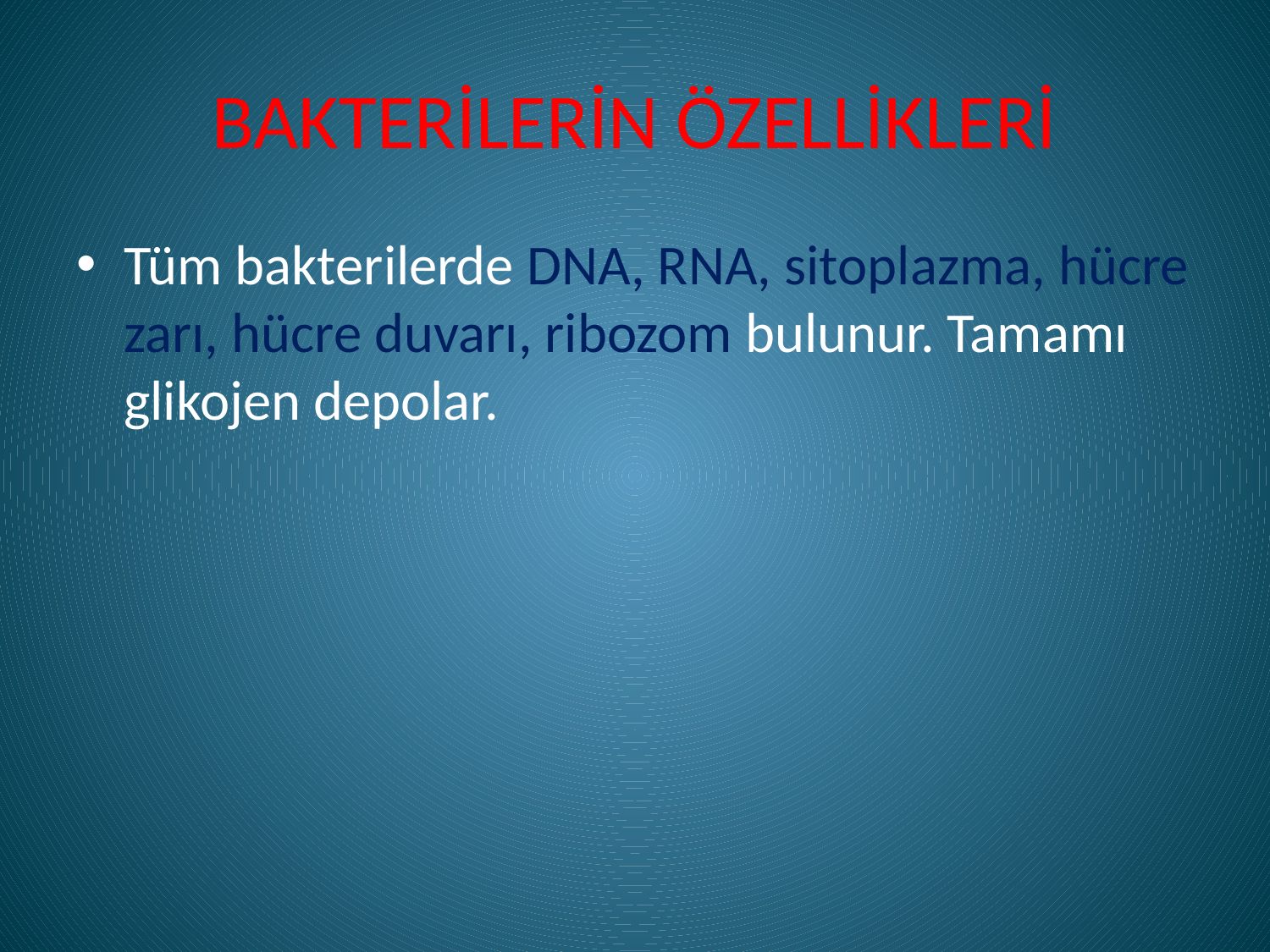

# BAKTERİLERİN ÖZELLİKLERİ
Tüm bakterilerde DNA, RNA, sitoplazma, hücre zarı, hücre duvarı, ribozom bulunur. Tamamı glikojen depolar.